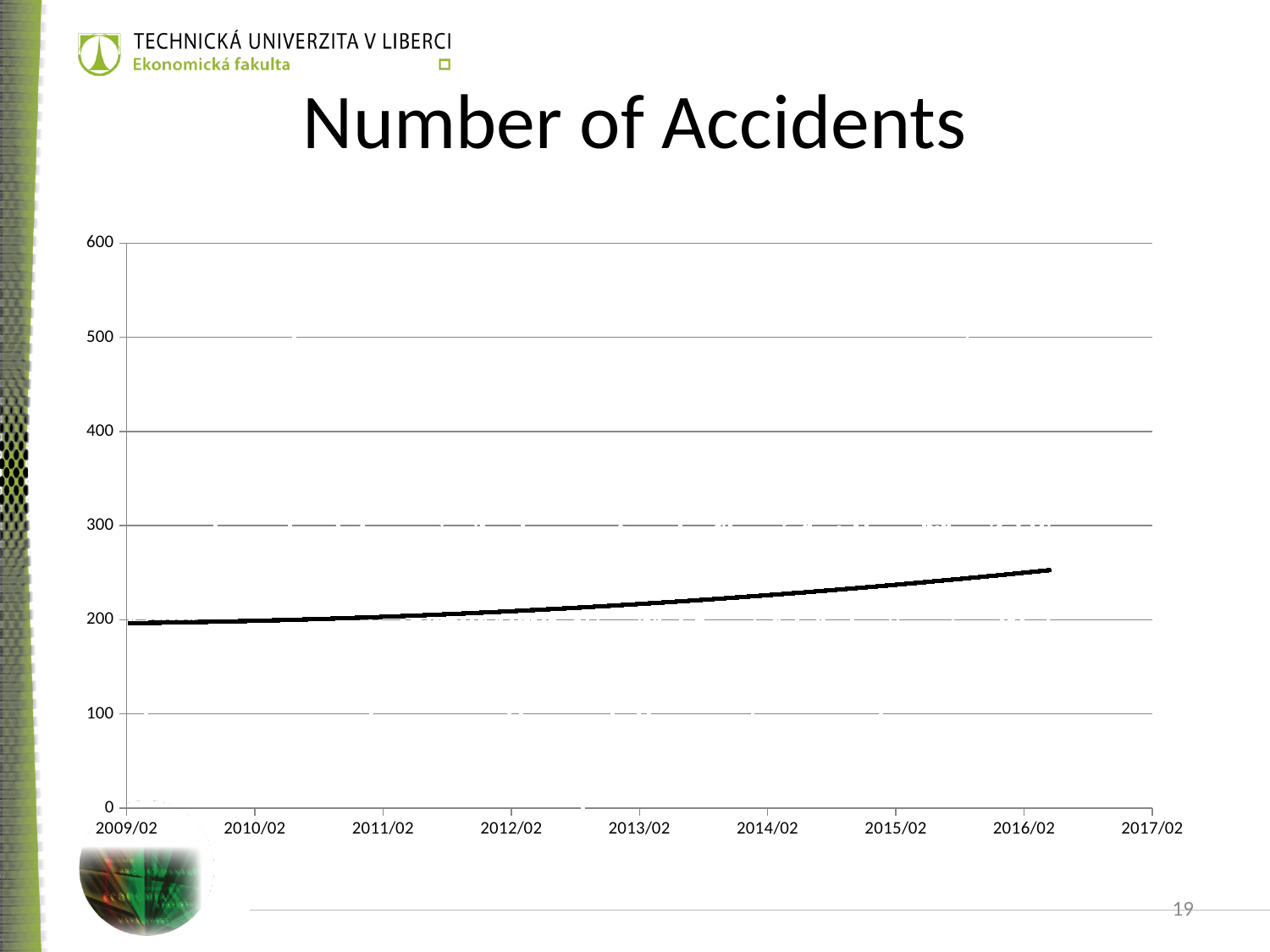

# Number of Accidents

### Chart

| Category | Trend nehod | Počet nehod | Correctly recognized |
|---|---|---|---|
19